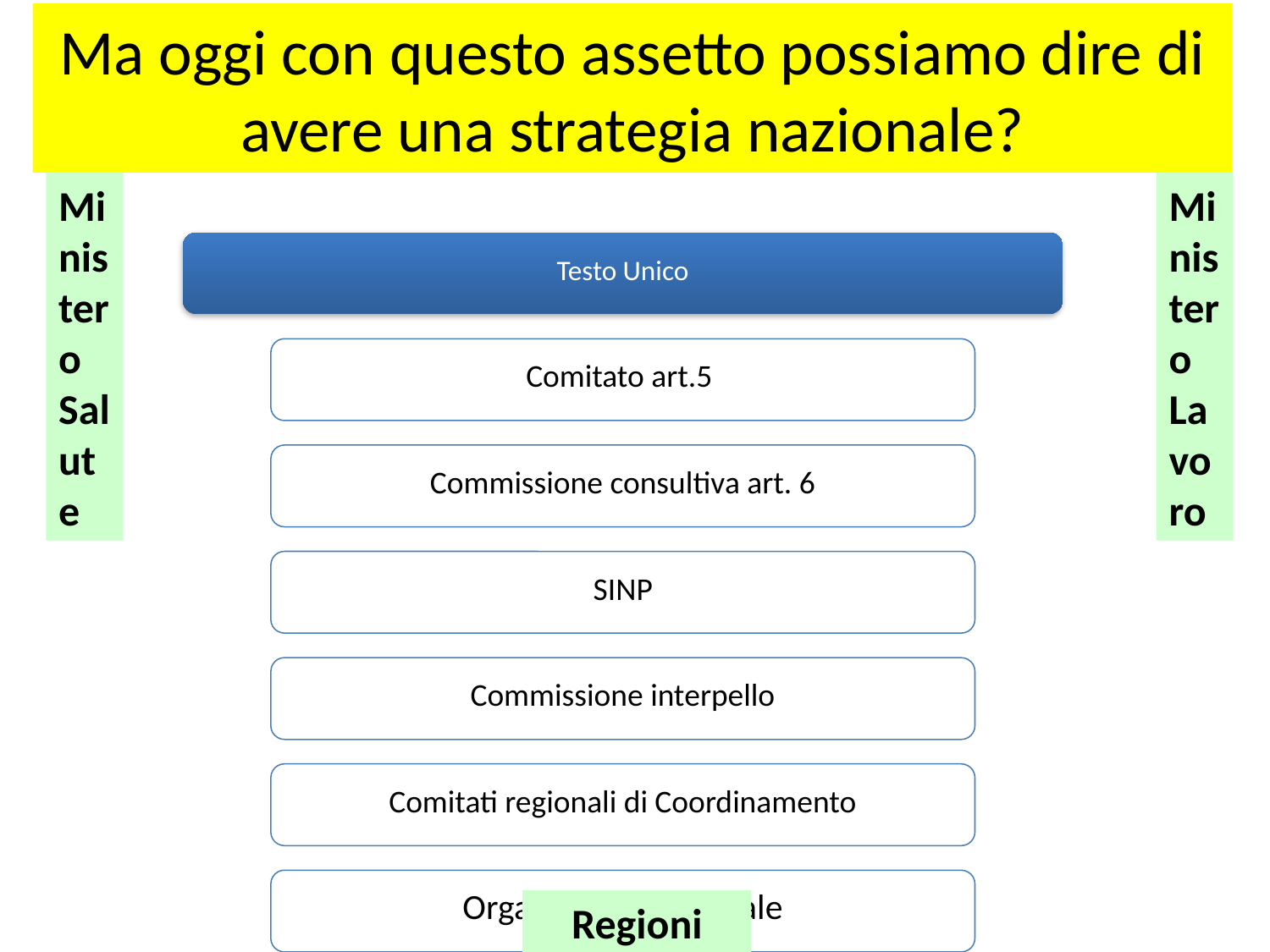

# Ma oggi con questo assetto possiamo dire di avere una strategia nazionale?
Ministero    Salute
Ministero   Lavoro
Testo Unico
Comitato art.5
Nazionale
SINP
Commissione interpello
Comitati regionali di Coordinamento
Commissione consultiva art. 6
Organismo Provinciale
Regioni